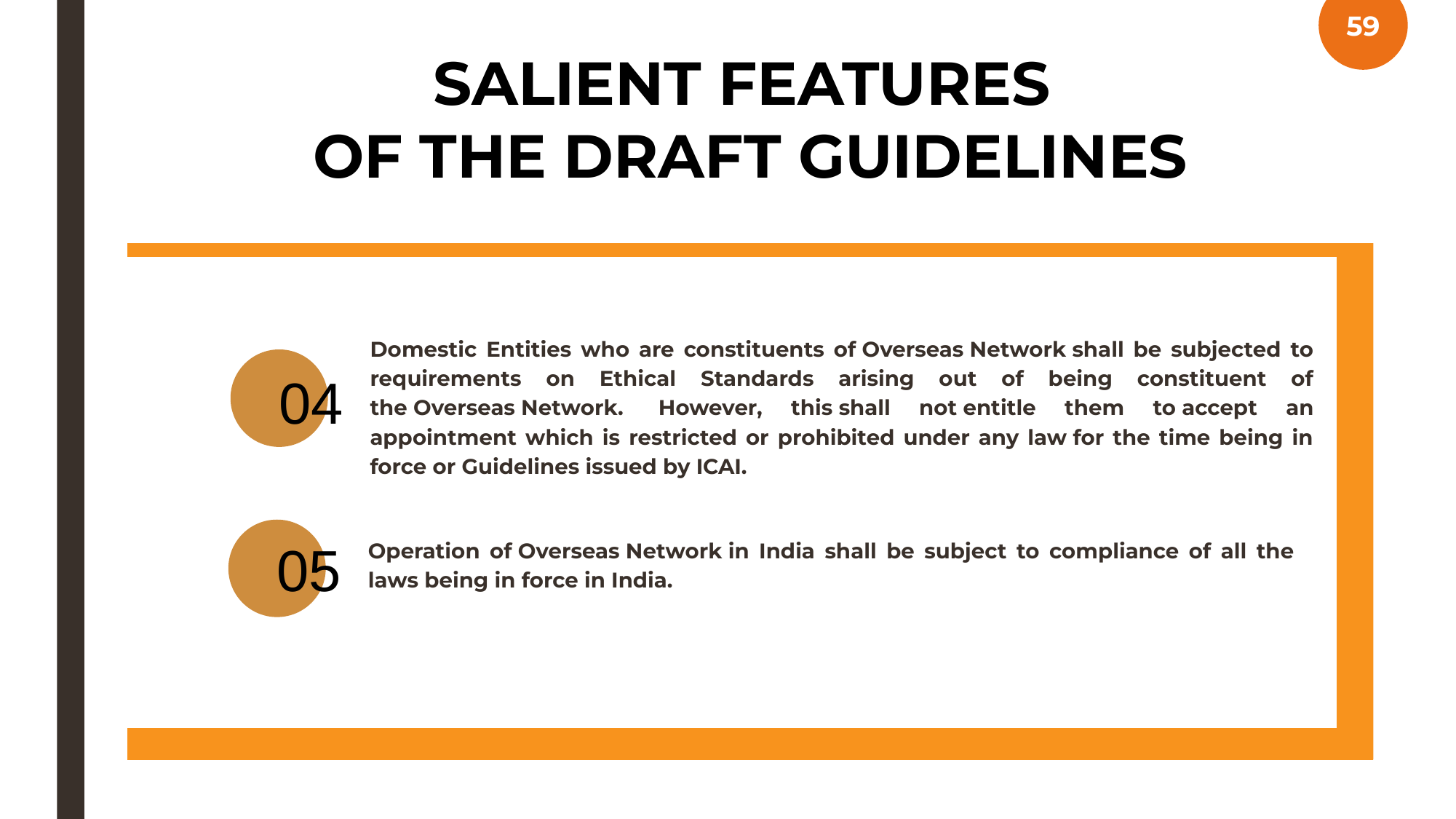

59
SALIENT FEATURES
OF THE DRAFT GUIDELINES

Domestic Entities who are constituents of Overseas Network shall be subjected to requirements on Ethical Standards arising out of being constituent of the Overseas Network.  However, this shall not entitle them to accept an appointment which is restricted or prohibited under any law for the time being in force or Guidelines issued by ICAI.

04

Operation of Overseas Network in India shall be subject to compliance of all the laws being in force in India.
05